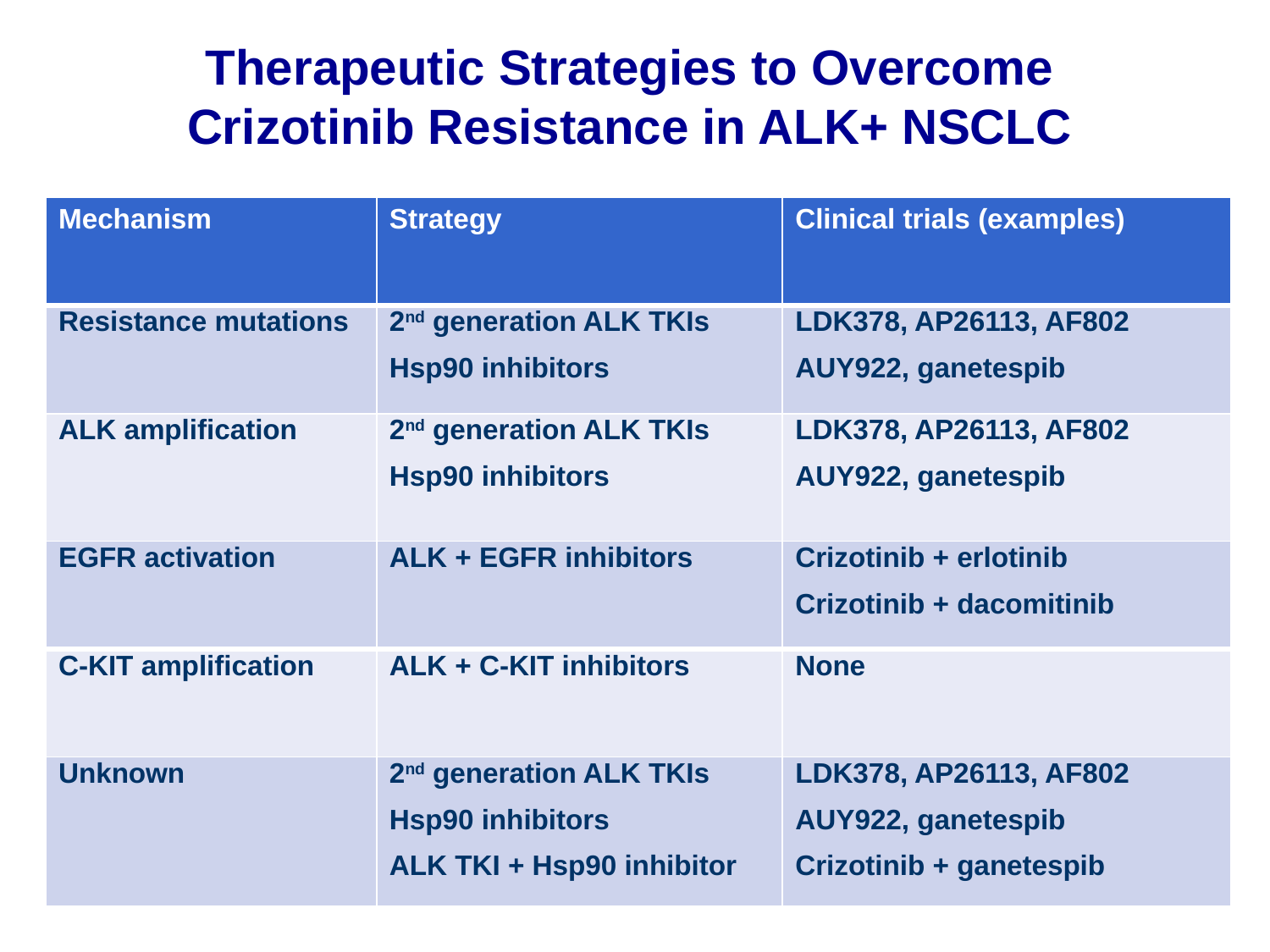

Therapeutic Strategies to Overcome Crizotinib Resistance in ALK+ NSCLC
| Mechanism | Strategy | Clinical trials (examples) |
| --- | --- | --- |
| Resistance mutations | 2nd generation ALK TKIs Hsp90 inhibitors | LDK378, AP26113, AF802 AUY922, ganetespib |
| ALK amplification | 2nd generation ALK TKIs Hsp90 inhibitors | LDK378, AP26113, AF802 AUY922, ganetespib |
| EGFR activation | ALK + EGFR inhibitors | Crizotinib + erlotinib Crizotinib + dacomitinib |
| C-KIT amplification | ALK + C-KIT inhibitors | None |
| Unknown | 2nd generation ALK TKIs Hsp90 inhibitors ALK TKI + Hsp90 inhibitor | LDK378, AP26113, AF802 AUY922, ganetespib Crizotinib + ganetespib |